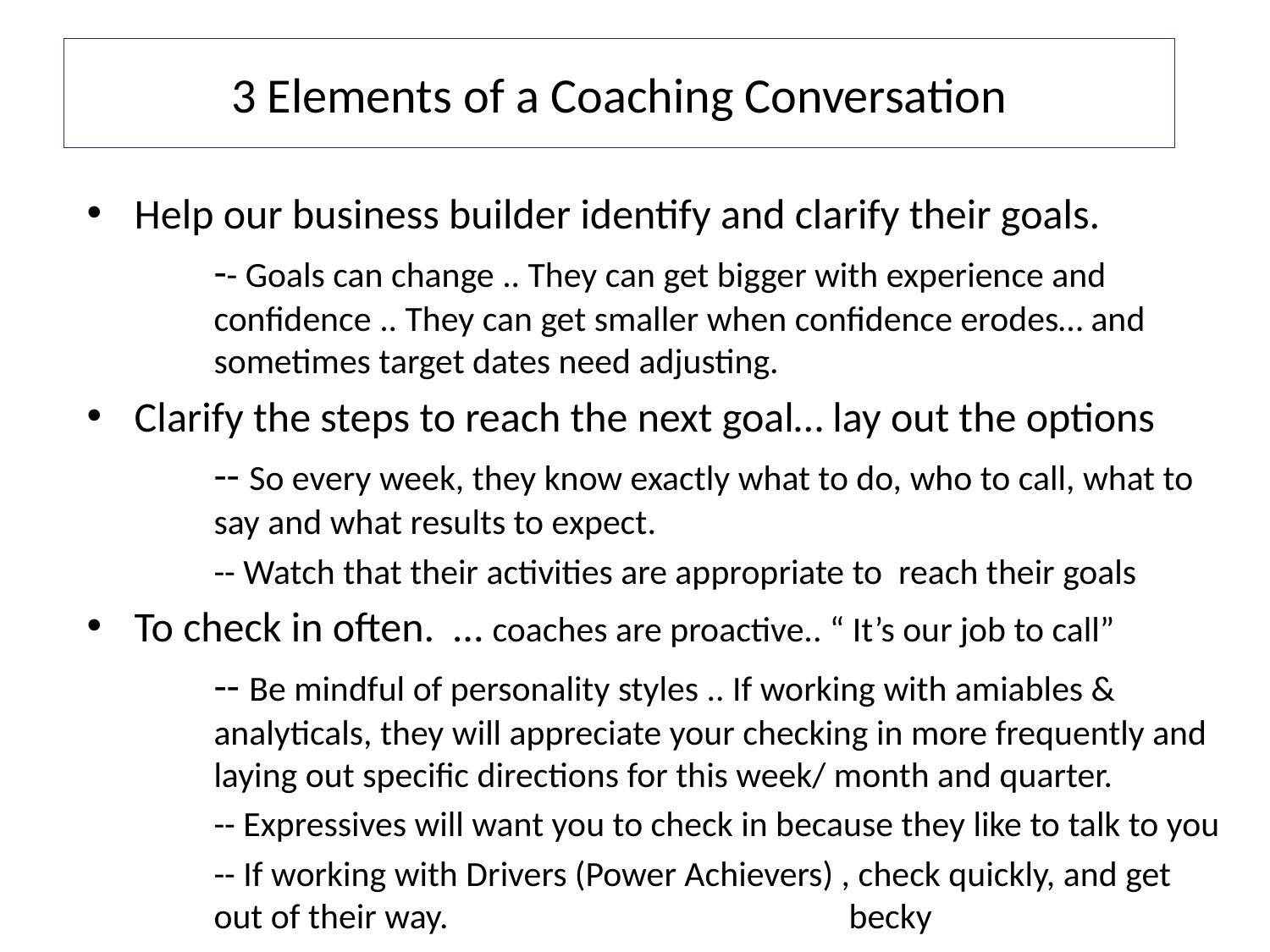

# 3 Elements of a Coaching Conversation
Help our business builder identify and clarify their goals.
	-- Goals can change .. They can get bigger with experience and 	confidence .. They can get smaller when confidence erodes… and 	sometimes target dates need adjusting.
Clarify the steps to reach the next goal… lay out the options
	-- So every week, they know exactly what to do, who to call, what to 	say and what results to expect.
	-- Watch that their activities are appropriate to  reach their goals
To check in often.  … coaches are proactive.. “ It’s our job to call”
	-- Be mindful of personality styles .. If working with amiables & 	analyticals, they will appreciate your checking in more frequently and 	laying out specific directions for this week/ month and quarter.
	-- Expressives will want you to check in because they like to talk to you
	-- If working with Drivers (Power Achievers) , check quickly, and get 	out of their way.				becky